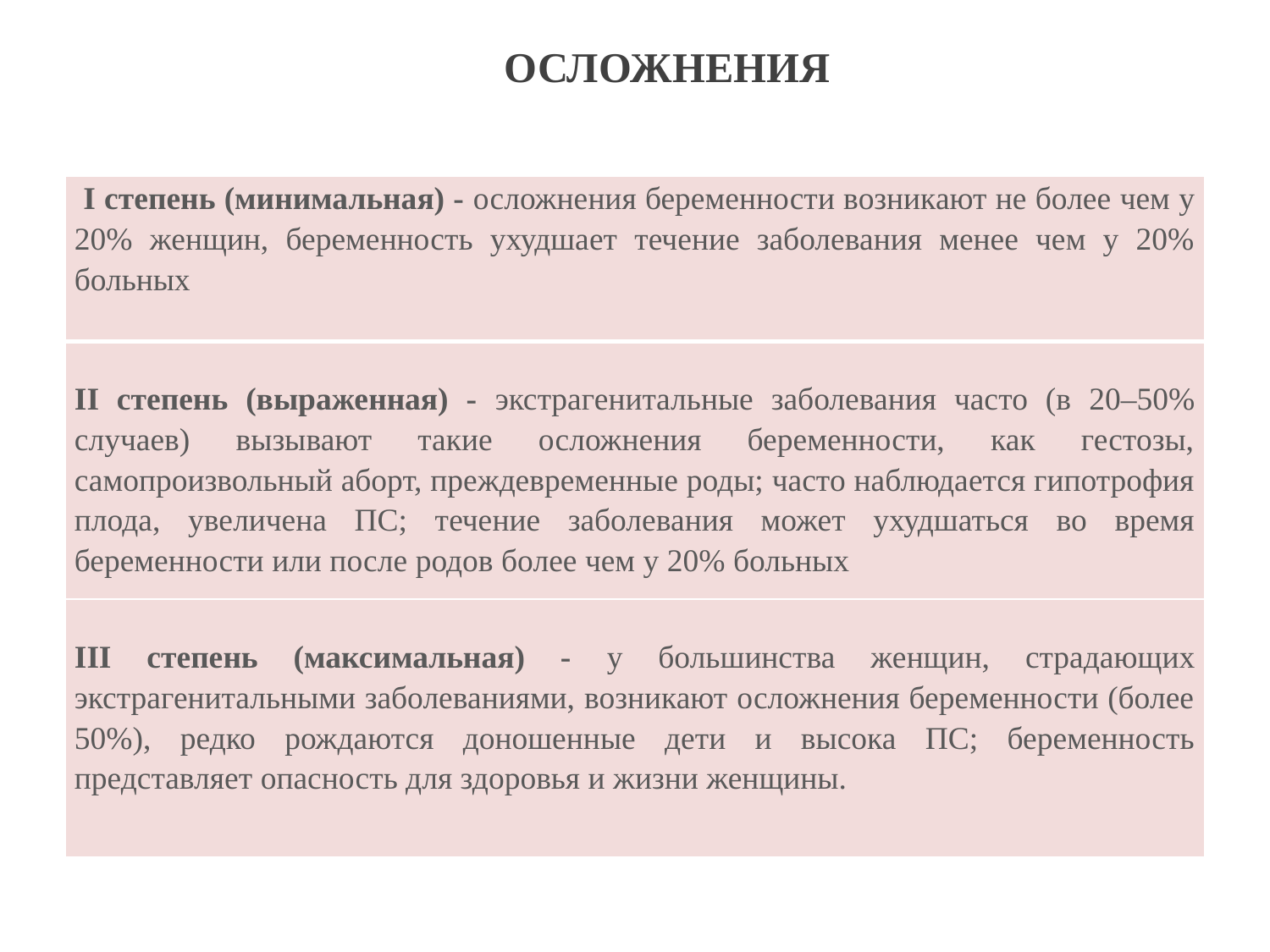

ОСЛОЖНЕНИЯ
| I степень (минимальная) - осложнения беременности возникают не более чем у 20% женщин, беременность ухудшает течение заболевания менее чем у 20% больных |
| --- |
| II степень (выраженная) - экстрагенитальные заболевания часто (в 20–50% случаев) вызывают такие осложнения беременности, как гестозы, самопроизвольный аборт, преждевременные роды; часто наблюдается гипотрофия плода, увеличена ПС; течение заболевания может ухудшаться во время беременности или после родов более чем у 20% больных |
| III степень (максимальная) - у большинства женщин, страдающих экстрагенитальными заболеваниями, возникают осложнения беременности (более 50%), редко рождаются доношенные дети и высока ПС; беременность представляет опасность для здоровья и жизни женщины. |